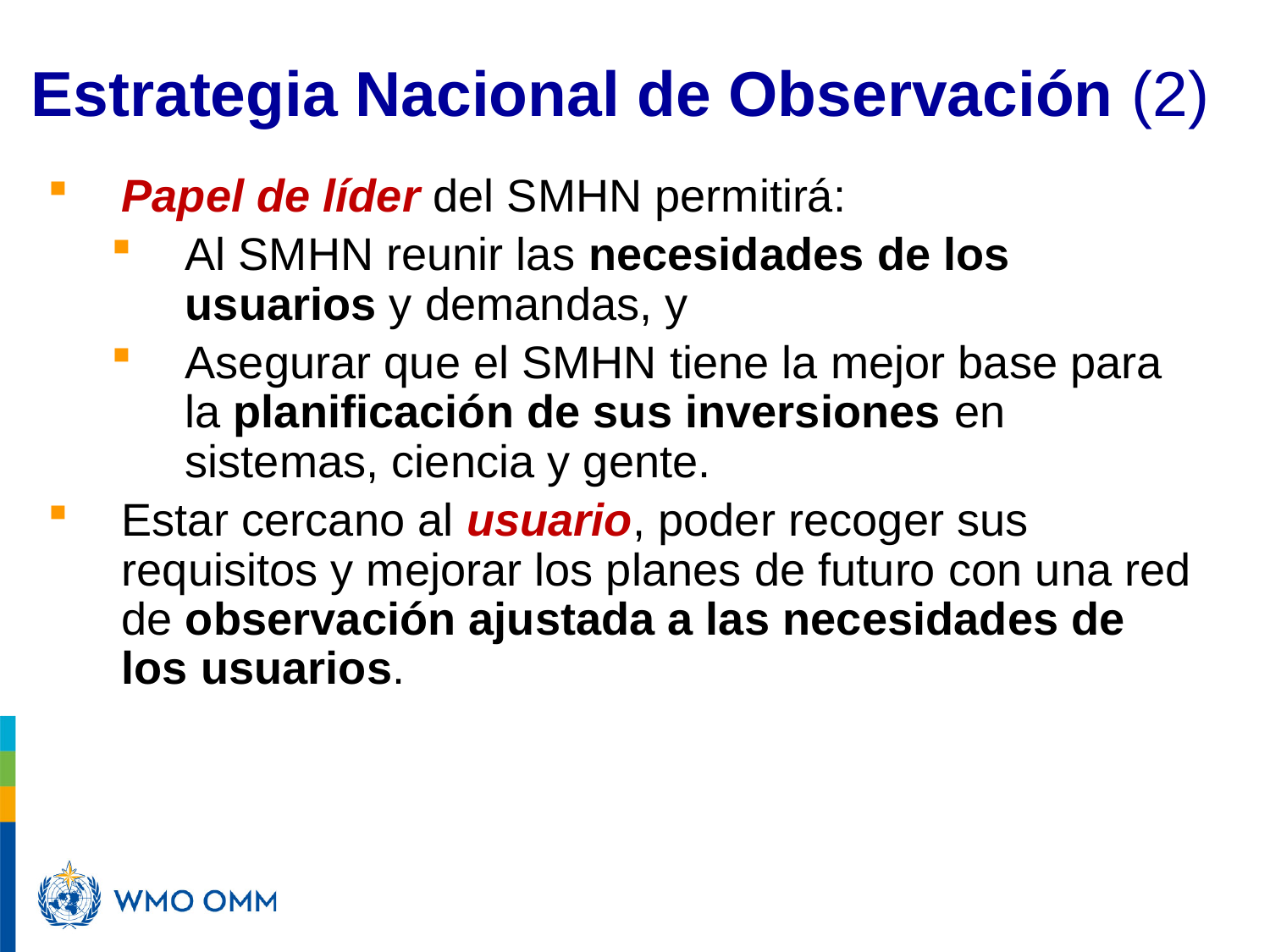

Estrategia Nacional de Observación (2)
Papel de líder del SMHN permitirá:
Al SMHN reunir las necesidades de los usuarios y demandas, y
Asegurar que el SMHN tiene la mejor base para la planificación de sus inversiones en sistemas, ciencia y gente.
Estar cercano al usuario, poder recoger sus requisitos y mejorar los planes de futuro con una red de observación ajustada a las necesidades de los usuarios.